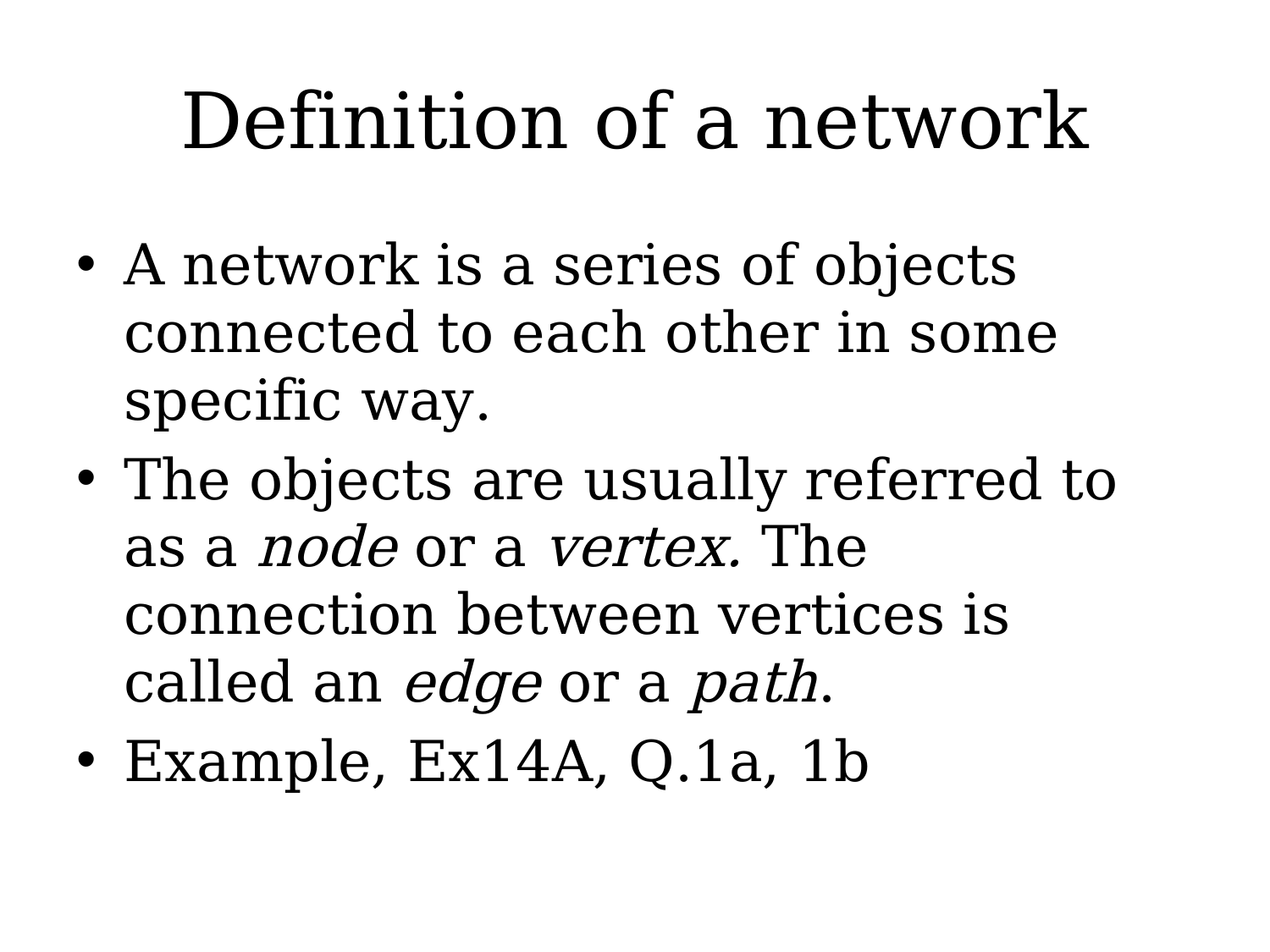

# Definition of a network
A network is a series of objects connected to each other in some specific way.
The objects are usually referred to as a node or a vertex. The connection between vertices is called an edge or a path.
Example, Ex14A, Q.1a, 1b